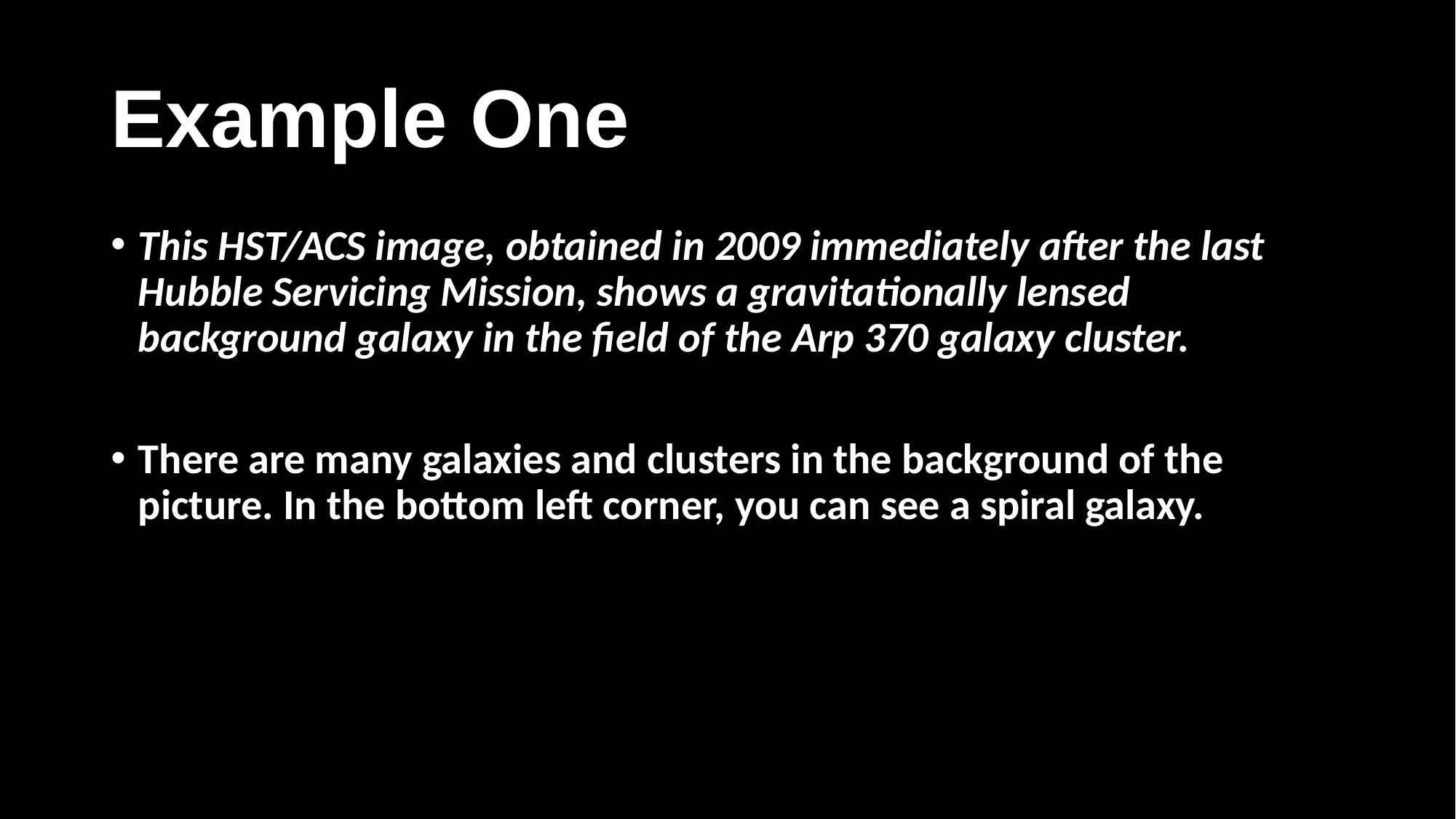

# Example One
This HST/ACS image, obtained in 2009 immediately after the last Hubble Servicing Mission, shows a gravitationally lensed background galaxy in the field of the Arp 370 galaxy cluster.

There are many galaxies and clusters in the background of the picture. In the bottom left corner, you can see a spiral galaxy.